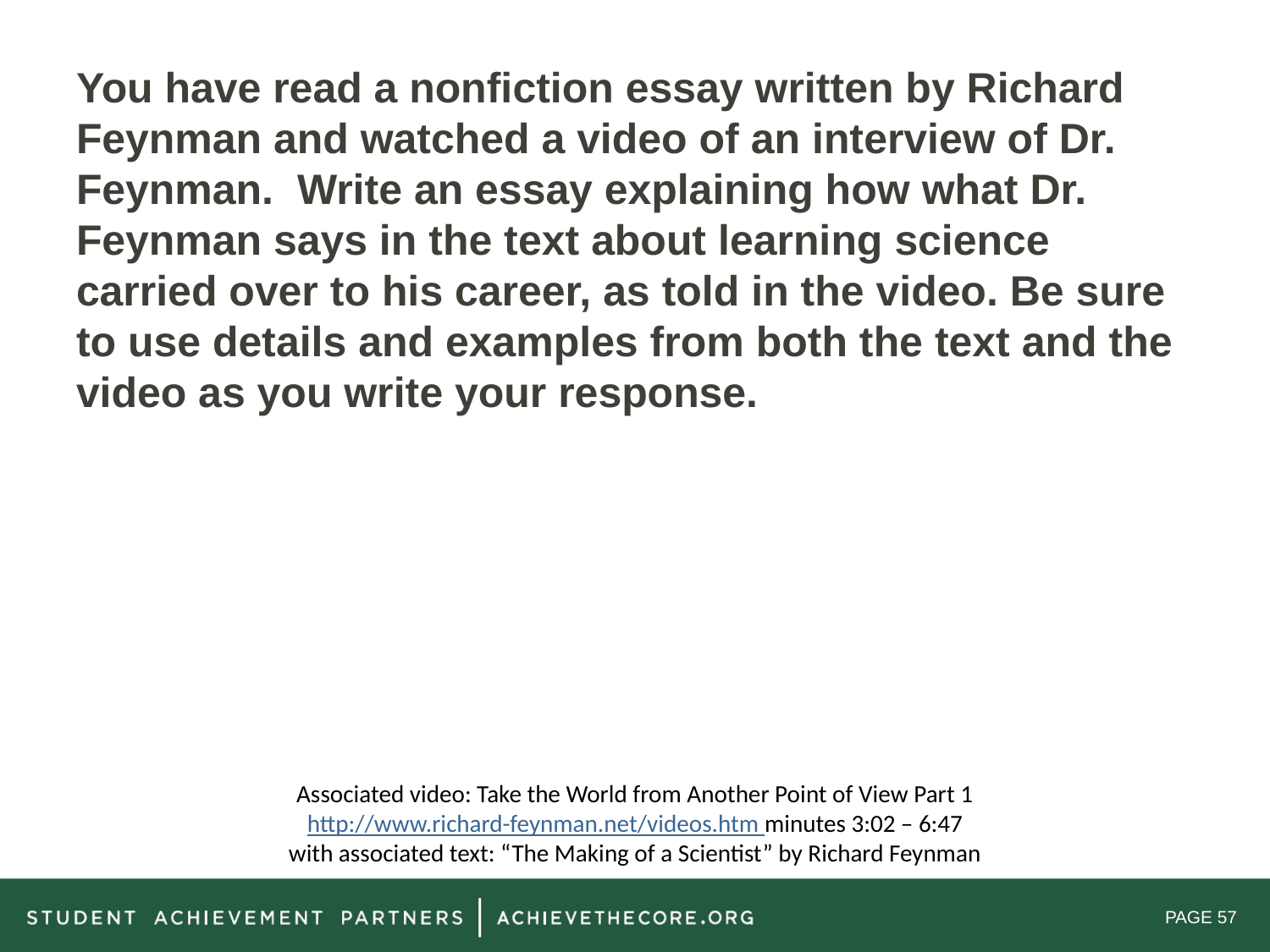

You have read a nonfiction essay written by Richard Feynman and watched a video of an interview of Dr. Feynman.  Write an essay explaining how what Dr. Feynman says in the text about learning science carried over to his career, as told in the video. Be sure to use details and examples from both the text and the video as you write your response.

Associated video: Take the World from Another Point of View Part 1
 http://www.richard-feynman.net/videos.htm minutes 3:02 – 6:47
with associated text: “The Making of a Scientist” by Richard Feynman